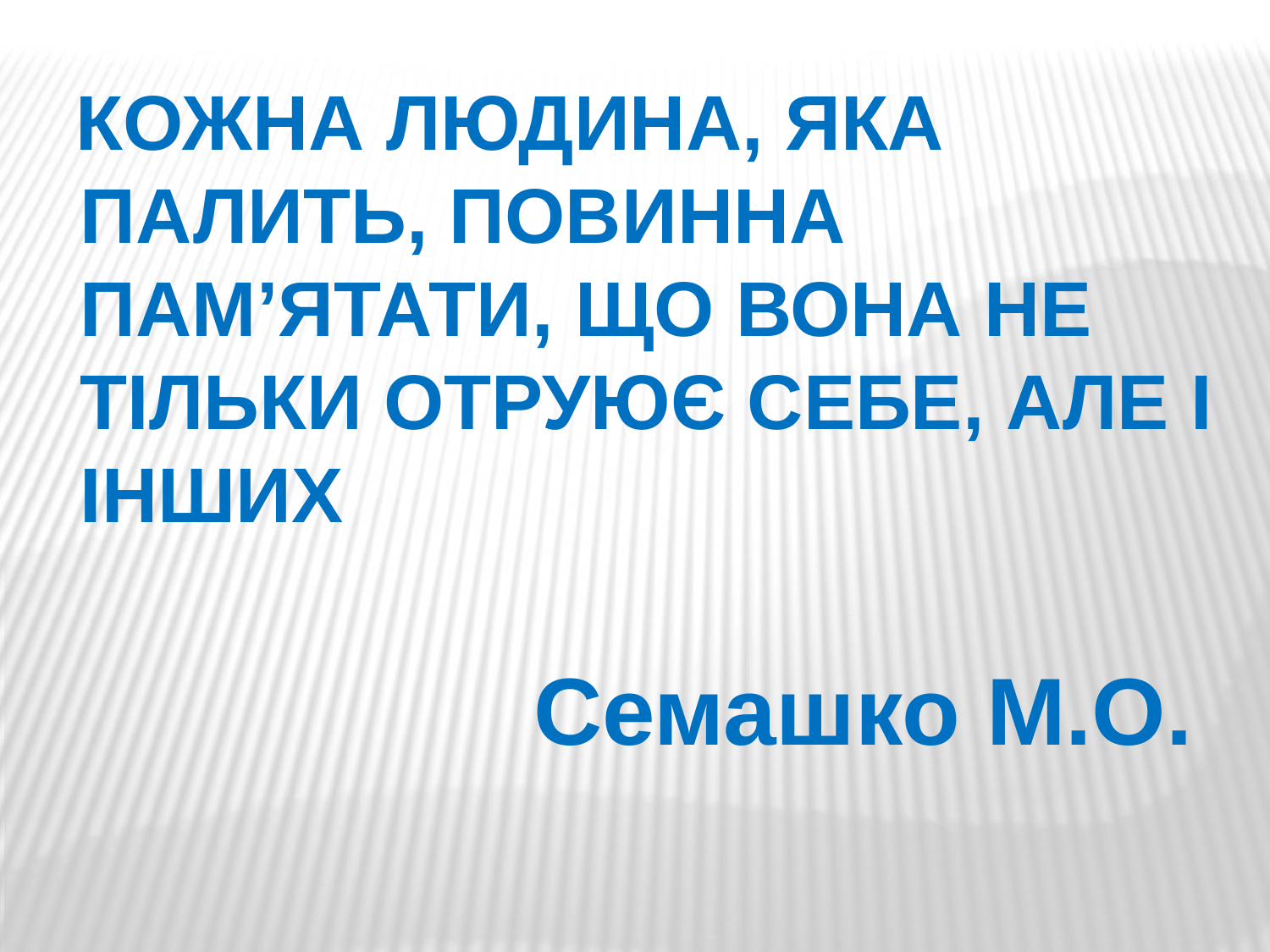

КОЖНА ЛЮДИНА, ЯКА ПАЛИТЬ, ПОВИННА ПАМ’ЯТАТИ, ЩО ВОНА НЕ ТІЛЬКИ ОТРУЮЄ СЕБЕ, АЛЕ І ІНШИХ
                     Семашко М.О.